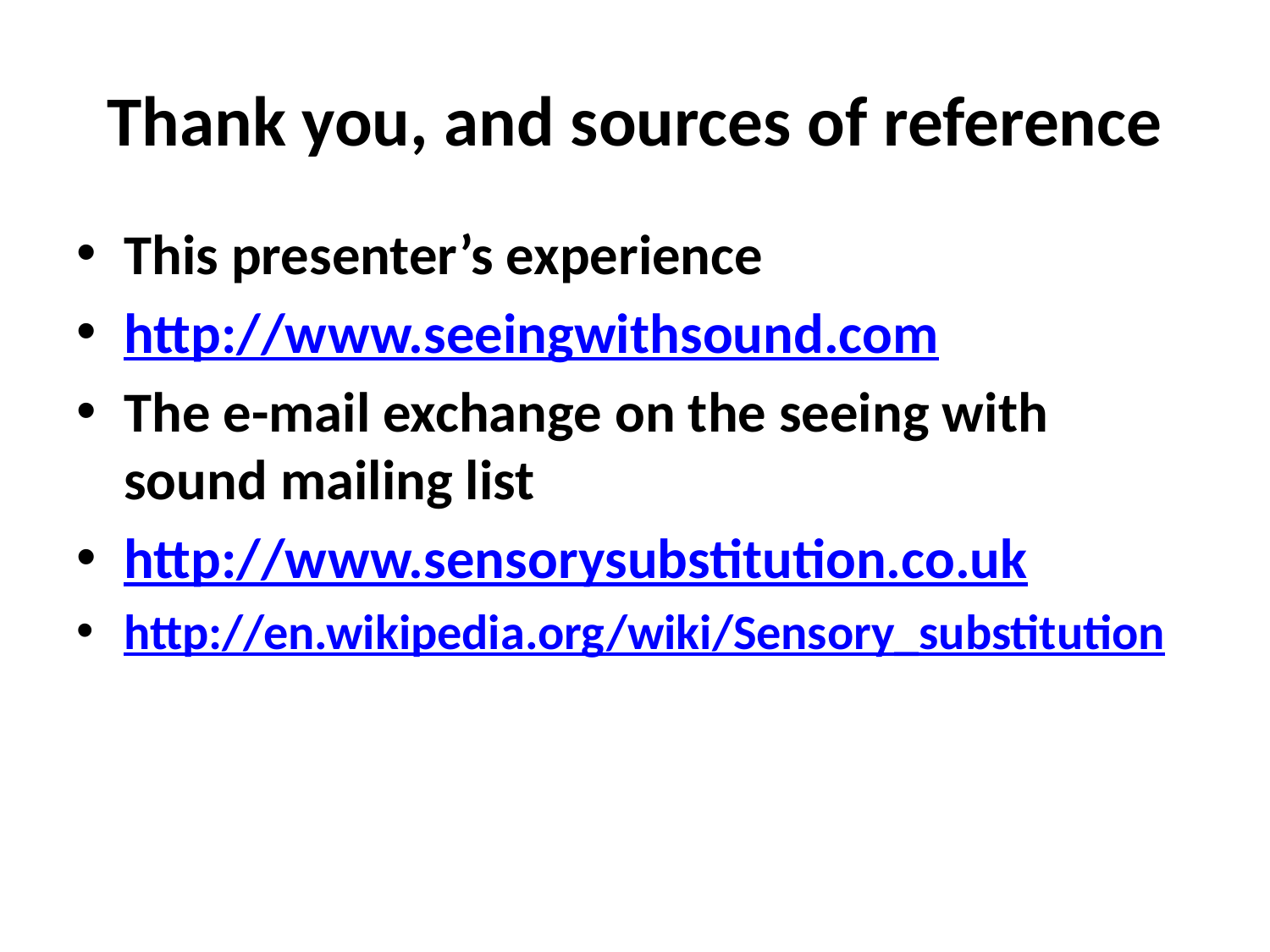

# Thank you, and sources of reference
This presenter’s experience
http://www.seeingwithsound.com
The e-mail exchange on the seeing with sound mailing list
http://www.sensorysubstitution.co.uk
http://en.wikipedia.org/wiki/Sensory_substitution